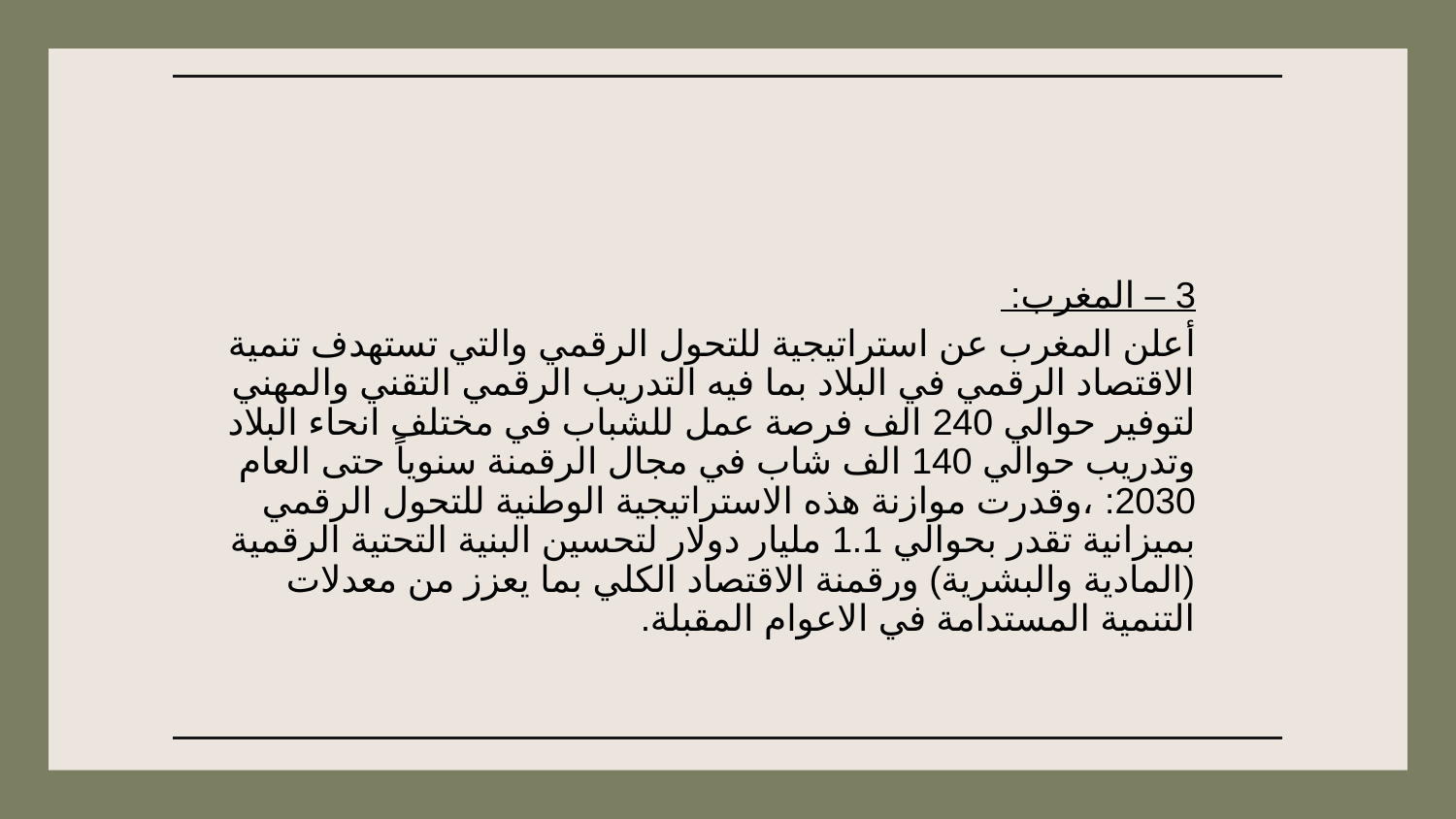

3 – المغرب:
أعلن المغرب عن استراتيجية للتحول الرقمي والتي تستهدف تنمية الاقتصاد الرقمي في البلاد بما فيه التدريب الرقمي التقني والمهني لتوفير حوالي 240 الف فرصة عمل للشباب في مختلف انحاء البلاد وتدريب حوالي 140 الف شاب في مجال الرقمنة سنوياً حتى العام 2030: ،وقدرت موازنة هذه الاستراتيجية الوطنية للتحول الرقمي بميزانية تقدر بحوالي 1.1 مليار دولار لتحسين البنية التحتية الرقمية (المادية والبشرية) ورقمنة الاقتصاد الكلي بما يعزز من معدلات التنمية المستدامة في الاعوام المقبلة.